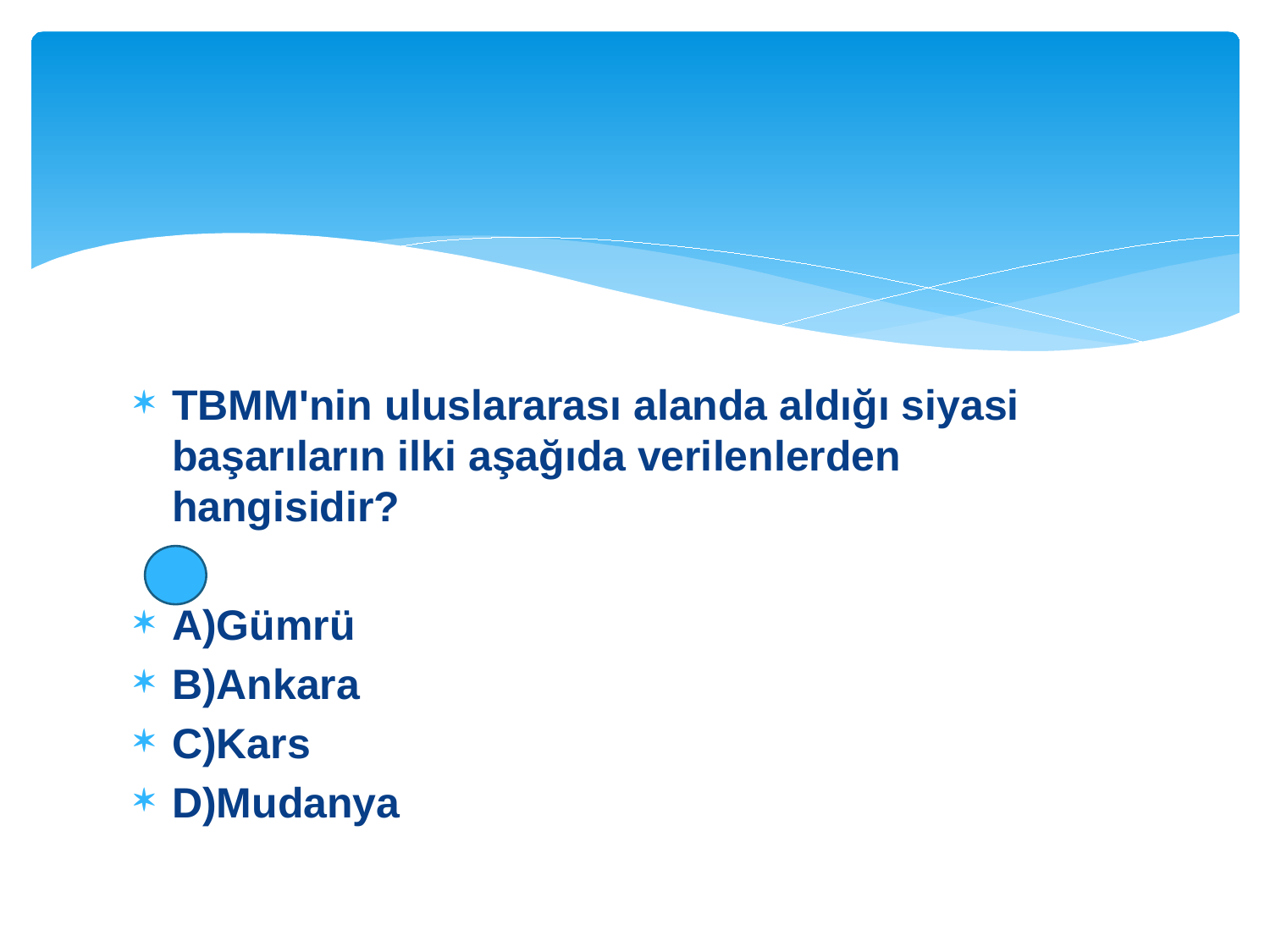

TBMM'nin uluslararası alanda aldığı siyasi başarıların ilki aşağıda verilenlerden hangisidir?

A)Gümrü
B)Ankara
C)Kars
D)Mudanya